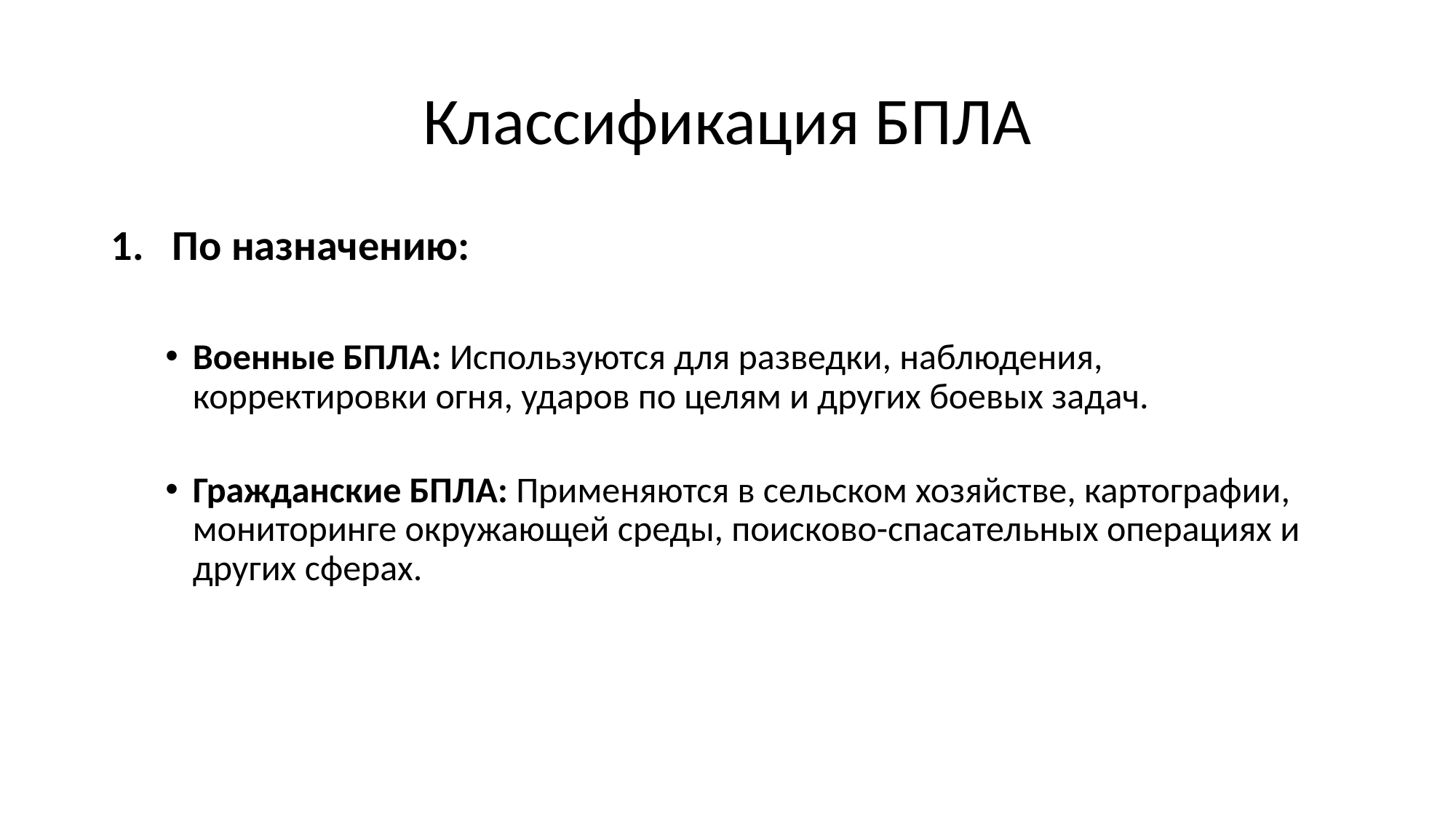

# Классификация БПЛА
По назначению:

Военные БПЛА: Используются для разведки, наблюдения, корректировки огня, ударов по целям и других боевых задач.

Гражданские БПЛА: Применяются в сельском хозяйстве, картографии, мониторинге окружающей среды, поисково-спасательных операциях и других сферах.